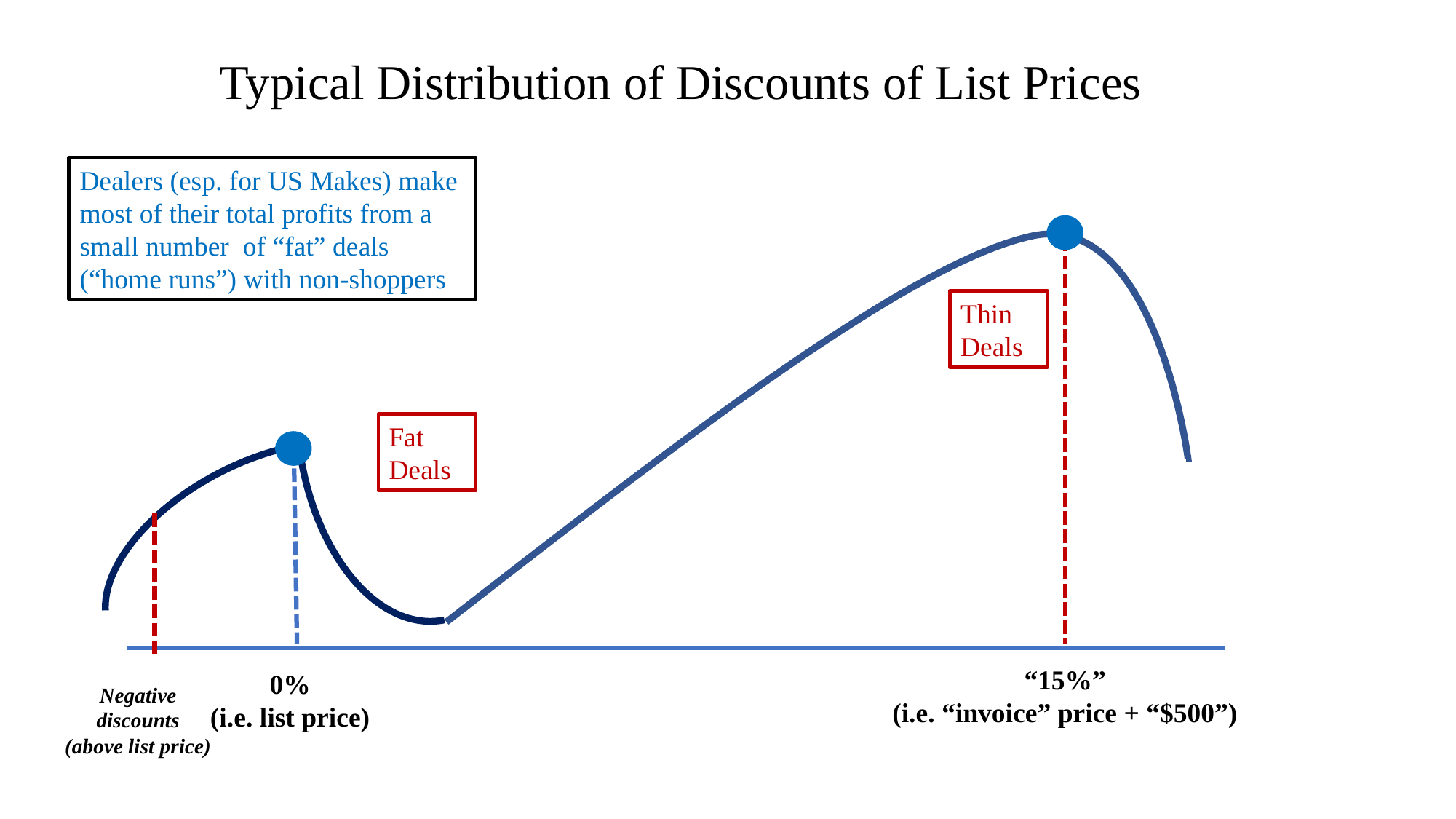

# Typical Distribution of Discounts of List Prices
Dealers (esp. for US Makes) make most of their total profits from a small number  of “fat” deals (“home runs”) with non-shoppers

Thin Deals

Fat Deals

“15%”
(i.e. “invoice” price + “$500”)
0%
(i.e. list price)
Negative
discounts
(above list price)